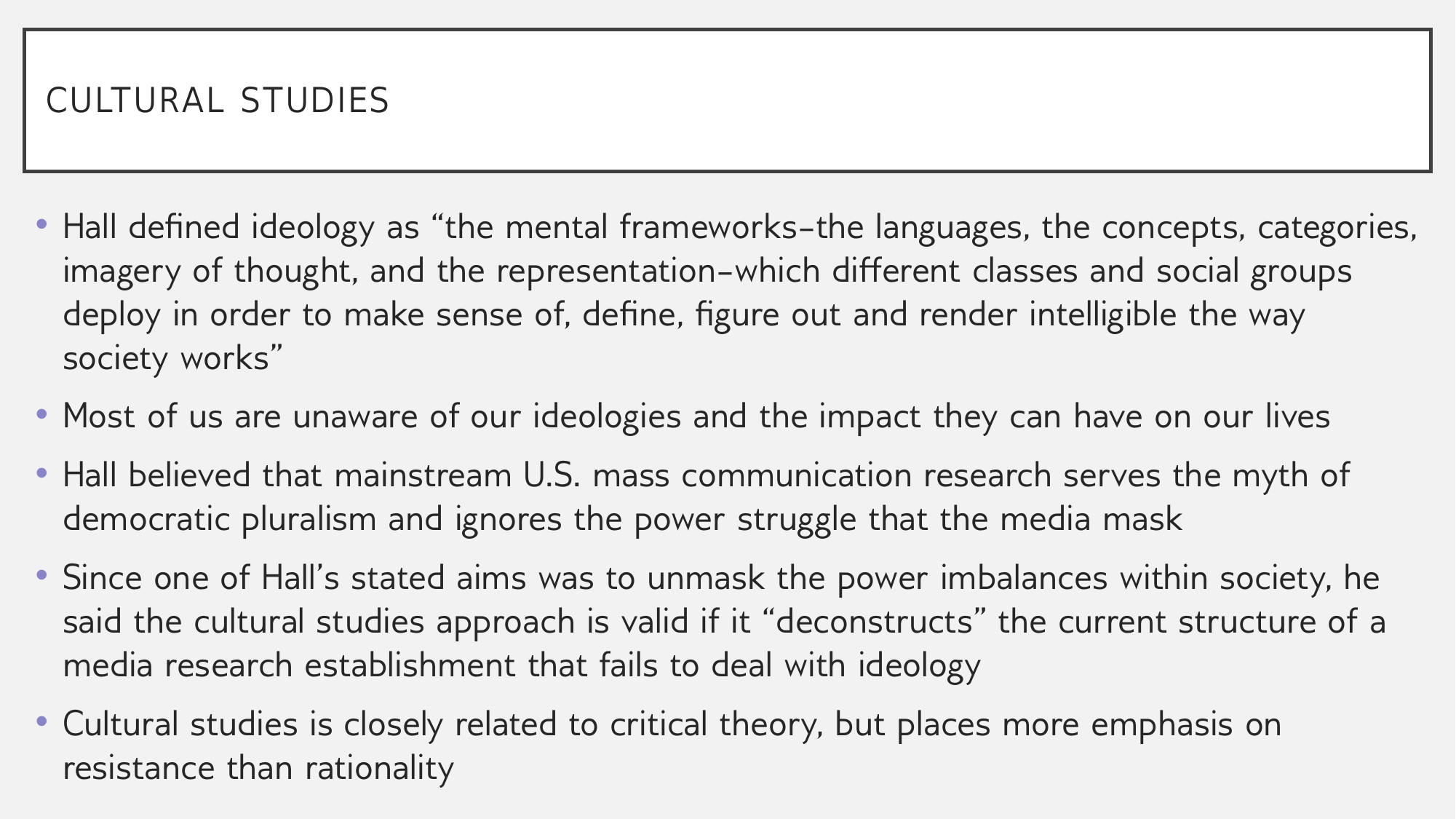

# Cultural Studies
Hall defined ideology as “the mental frameworks–the languages, the concepts, categories, imagery of thought, and the representation–which different classes and social groups deploy in order to make sense of, define, figure out and render intelligible the way society works”
Most of us are unaware of our ideologies and the impact they can have on our lives
Hall believed that mainstream U.S. mass communication research serves the myth of democratic pluralism and ignores the power struggle that the media mask
Since one of Hall’s stated aims was to unmask the power imbalances within society, he said the cultural studies approach is valid if it “deconstructs” the current structure of a media research establishment that fails to deal with ideology
Cultural studies is closely related to critical theory, but places more emphasis on resistance than rationality